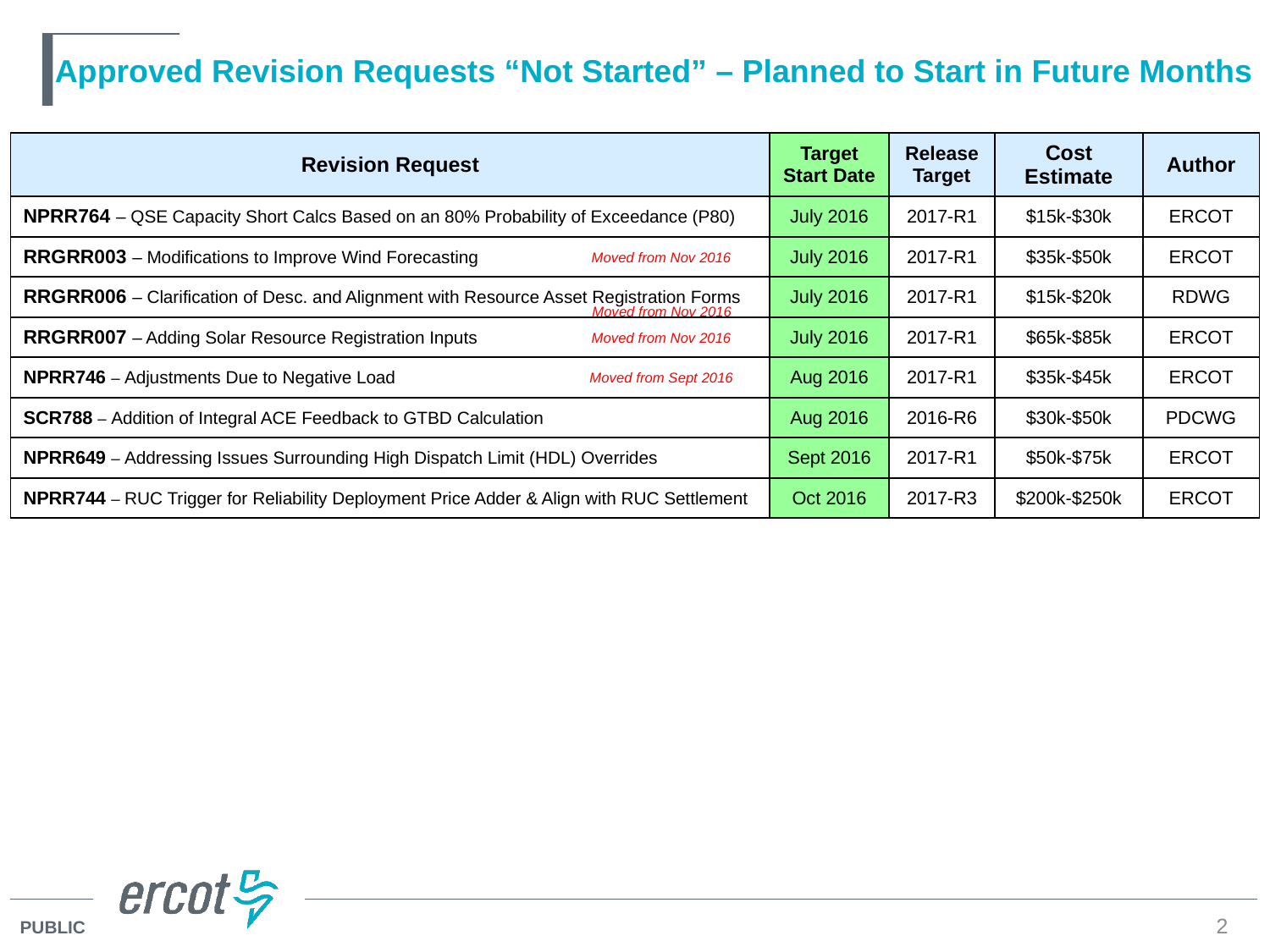

# Approved Revision Requests “Not Started” – Planned to Start in Future Months
| Revision Request | Target Start Date | Release Target | Cost Estimate | Author |
| --- | --- | --- | --- | --- |
| NPRR764 – QSE Capacity Short Calcs Based on an 80% Probability of Exceedance (P80) | July 2016 | 2017-R1 | $15k-$30k | ERCOT |
| RRGRR003 – Modifications to Improve Wind Forecasting | July 2016 | 2017-R1 | $35k-$50k | ERCOT |
| RRGRR006 – Clarification of Desc. and Alignment with Resource Asset Registration Forms | July 2016 | 2017-R1 | $15k-$20k | RDWG |
| RRGRR007 – Adding Solar Resource Registration Inputs | July 2016 | 2017-R1 | $65k-$85k | ERCOT |
| NPRR746 – Adjustments Due to Negative Load | Aug 2016 | 2017-R1 | $35k-$45k | ERCOT |
| SCR788 – Addition of Integral ACE Feedback to GTBD Calculation | Aug 2016 | 2016-R6 | $30k-$50k | PDCWG |
| NPRR649 – Addressing Issues Surrounding High Dispatch Limit (HDL) Overrides | Sept 2016 | 2017-R1 | $50k-$75k | ERCOT |
| NPRR744 – RUC Trigger for Reliability Deployment Price Adder & Align with RUC Settlement | Oct 2016 | 2017-R3 | $200k-$250k | ERCOT |
Moved from Nov 2016
Moved from Nov 2016
Moved from Nov 2016
Moved from Sept 2016
2